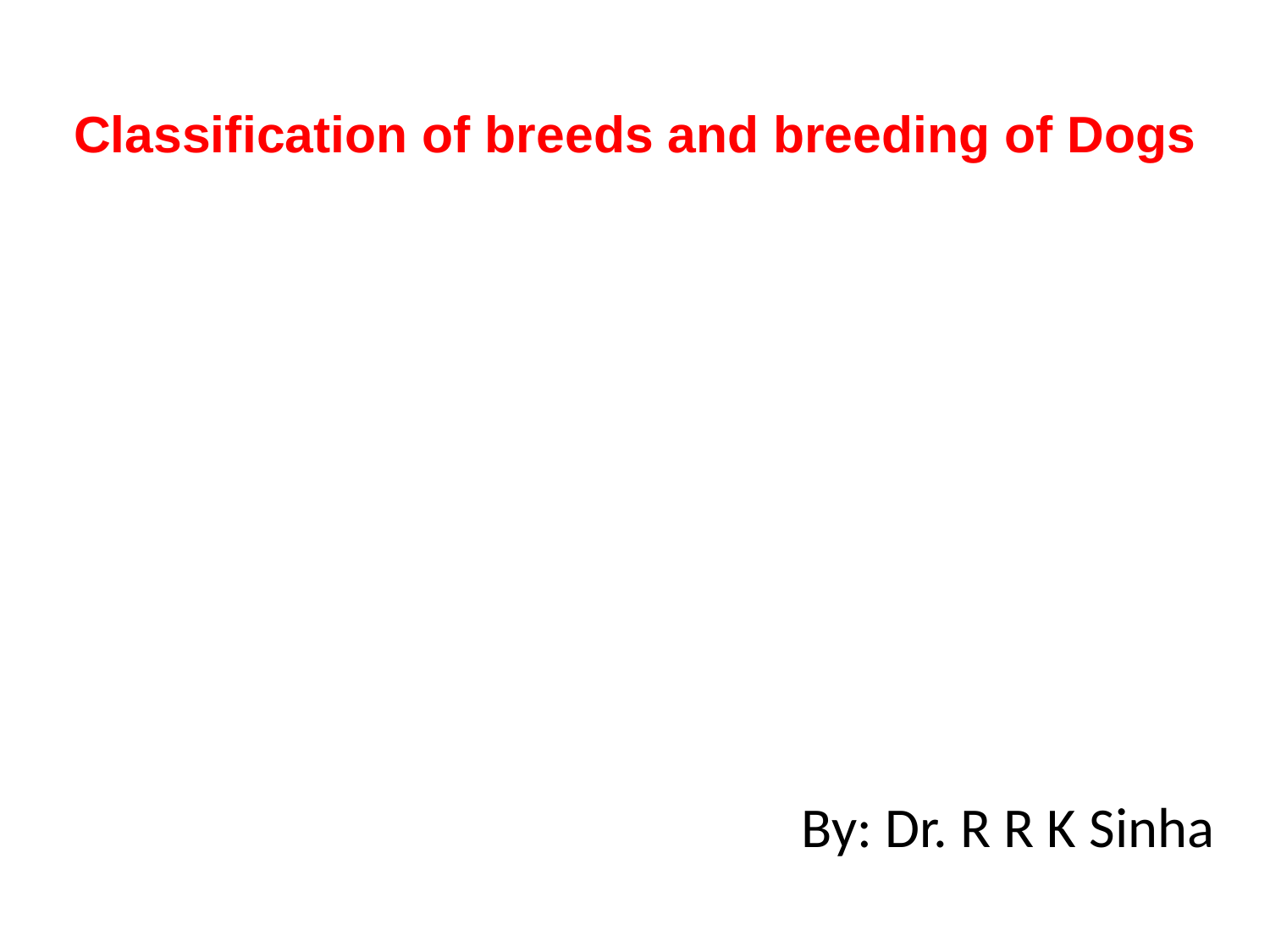

Classification of breeds and breeding of Dogs
# By: Dr. R R K Sinha